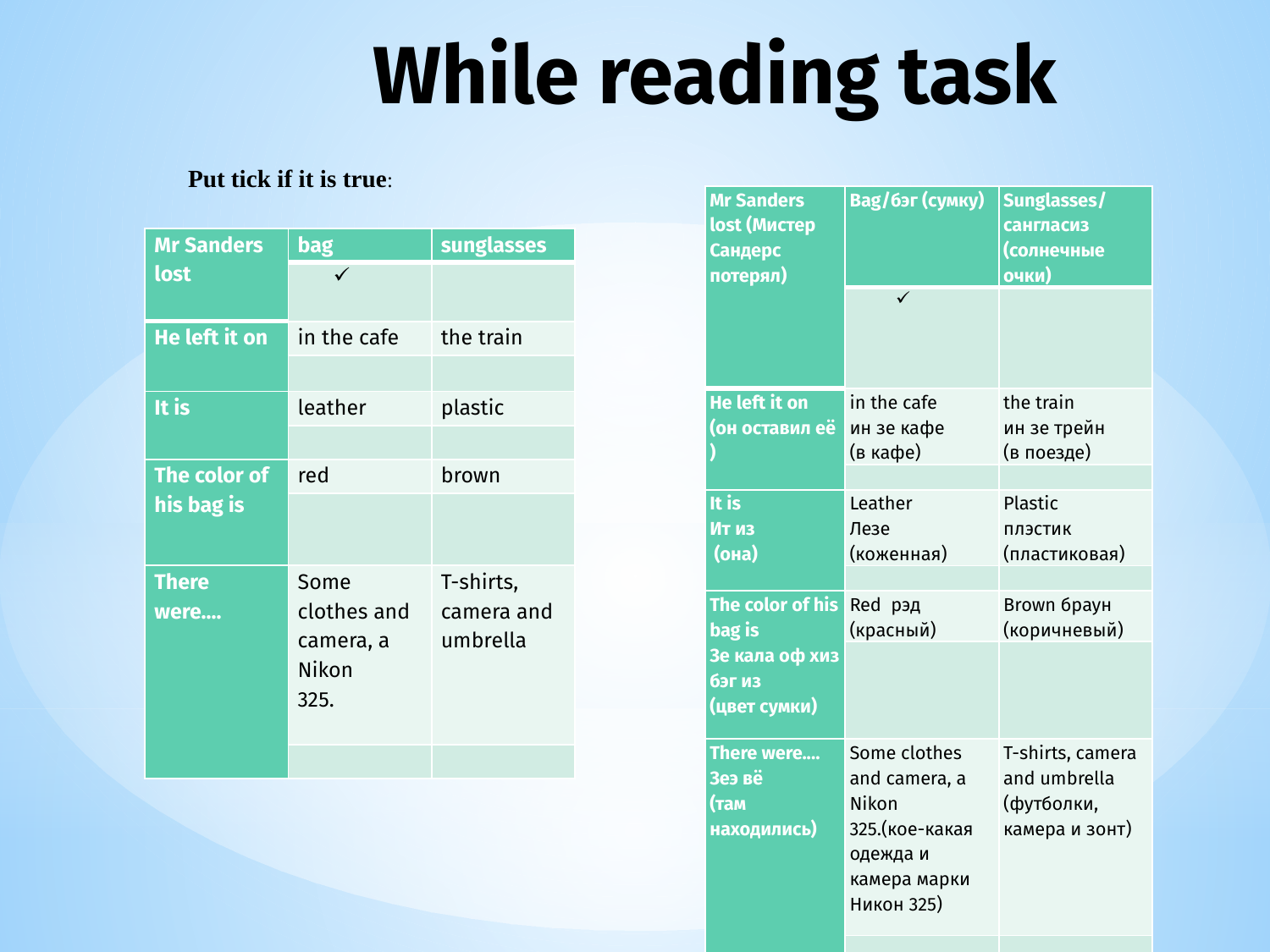

# While reading task
Put tick if it is true:

| Mr Sanders lost (Мистер Сандерс потерял) | Bag/бэг (сумку) | Sunglasses/сангласиз (солнечные очки) |
| --- | --- | --- |
|  |  |  |
| He left it on (он оставил её ) | in the cafe ин зе кафе (в кафе) | the train ин зе трейн (в поезде) |
|  |  |  |
| It is Ит из (она) | Leather Лезе (коженная) | Plastic плэстик (пластиковая) |
|  |  |  |
| The color of his bag is Зе кала оф хиз бэг из (цвет сумки) | Red рэд (красный) | Brown браун (коричневый) |
|  |  |  |
| There were.... Зеэ вё (там находились) | Some clothes and camera, a Nikon 325.(кое-какая одежда и камера марки Никон 325) | T-shirts, camera and umbrella (футболки, камера и зонт) |
|  |  |  |
| Mr Sanders lost | bag | sunglasses |
| --- | --- | --- |
|  |  |  |
| He left it on | in the cafe | the train |
|  |  |  |
| It is | leather | plastic |
|  |  |  |
| The color of his bag is | red | brown |
|  |  |  |
| There were.... | Some clothes and camera, a Nikon 325. | T-shirts, camera and umbrella |
|  |  |  |